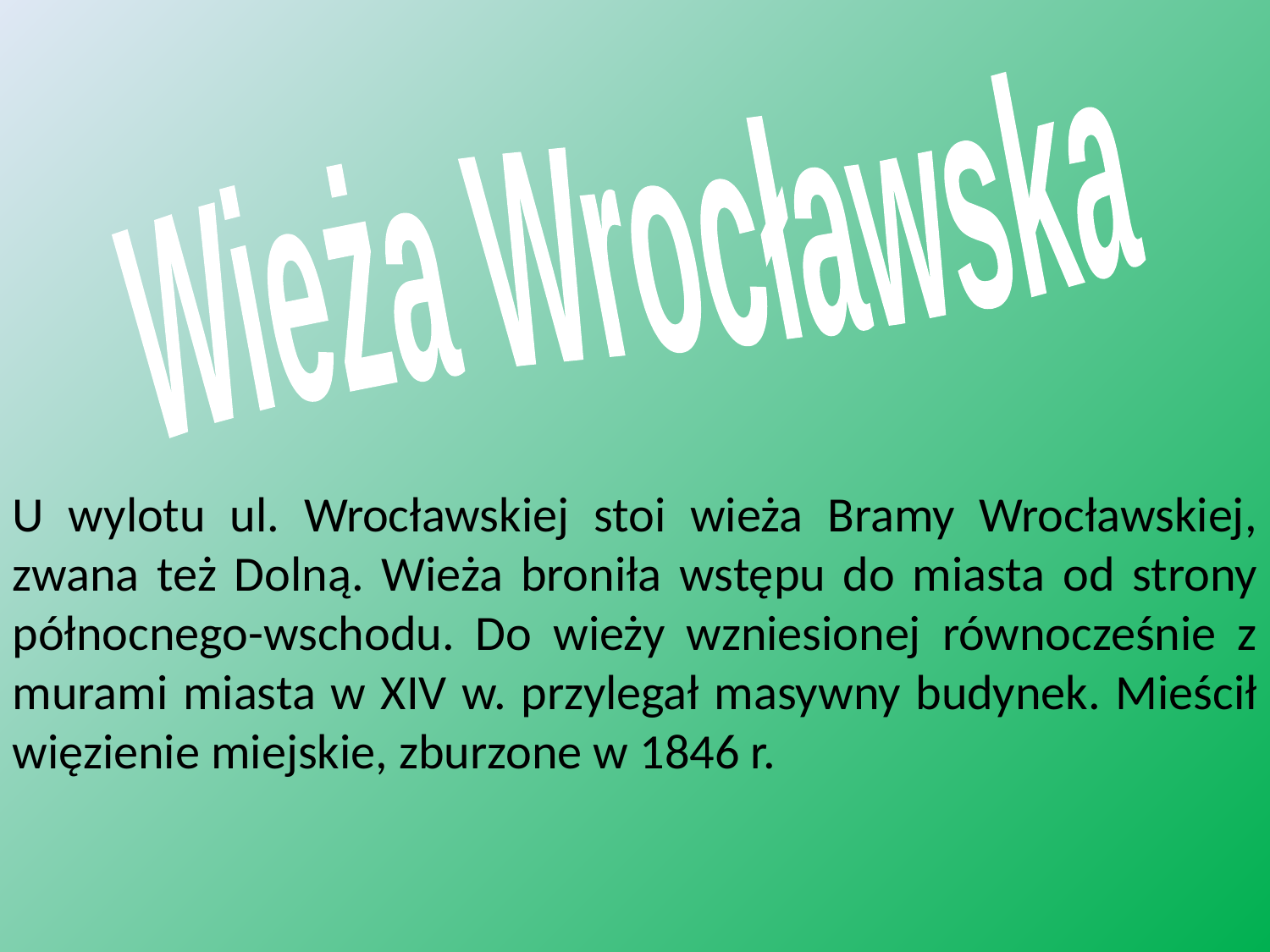

Wieża Wrocławska
U wylotu ul. Wrocławskiej stoi wieża Bramy Wrocławskiej, zwana też Dolną. Wieża broniła wstępu do miasta od strony północnego-wschodu. Do wieży wzniesionej równocześnie z murami miasta w XIV w. przylegał masywny budynek. Mieścił więzienie miejskie, zburzone w 1846 r.